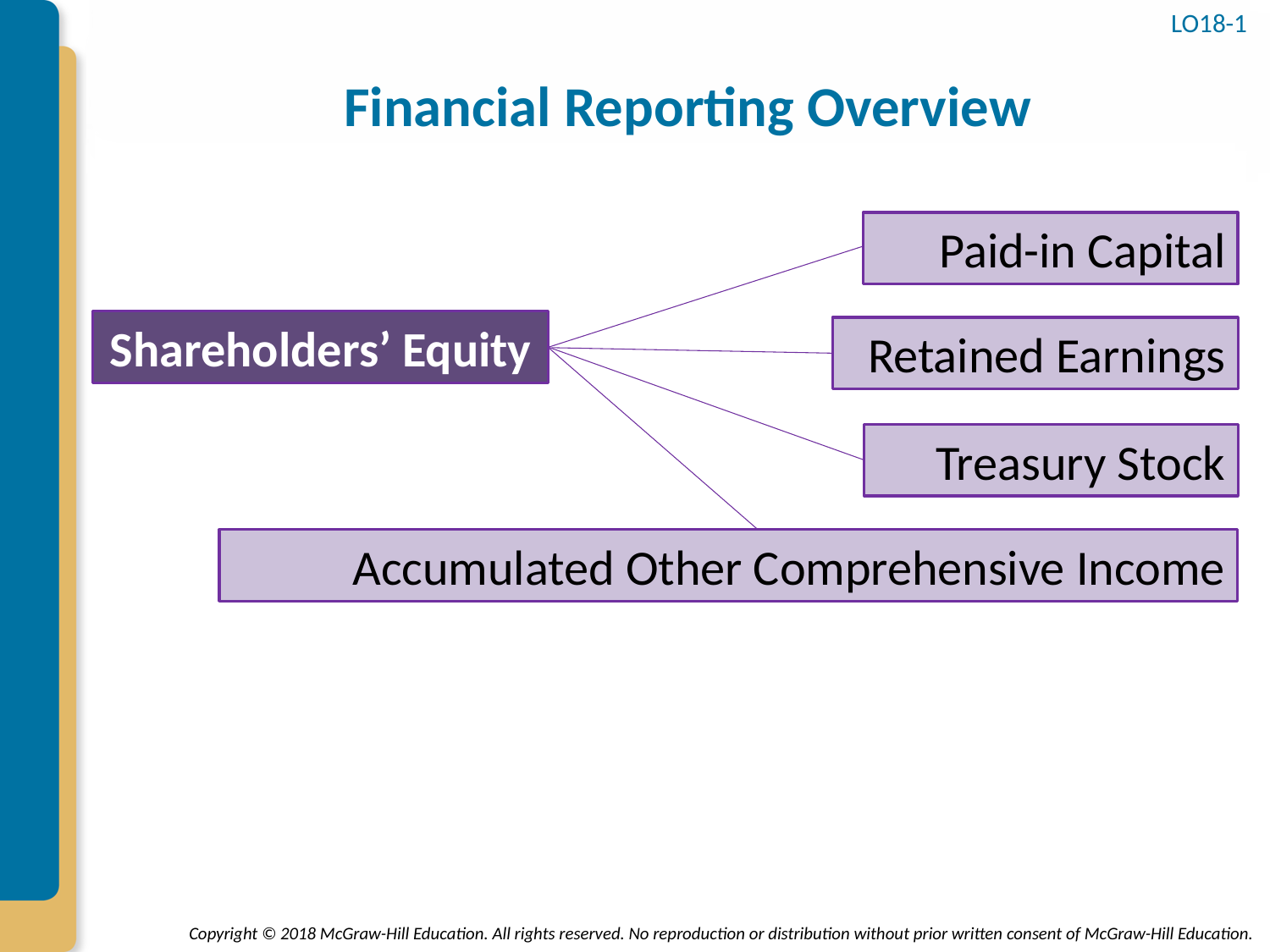

# Financial Reporting Overview
LO18-1
Paid-in Capital
Shareholders’ Equity
Retained Earnings
Treasury Stock
Accumulated Other Comprehensive Income